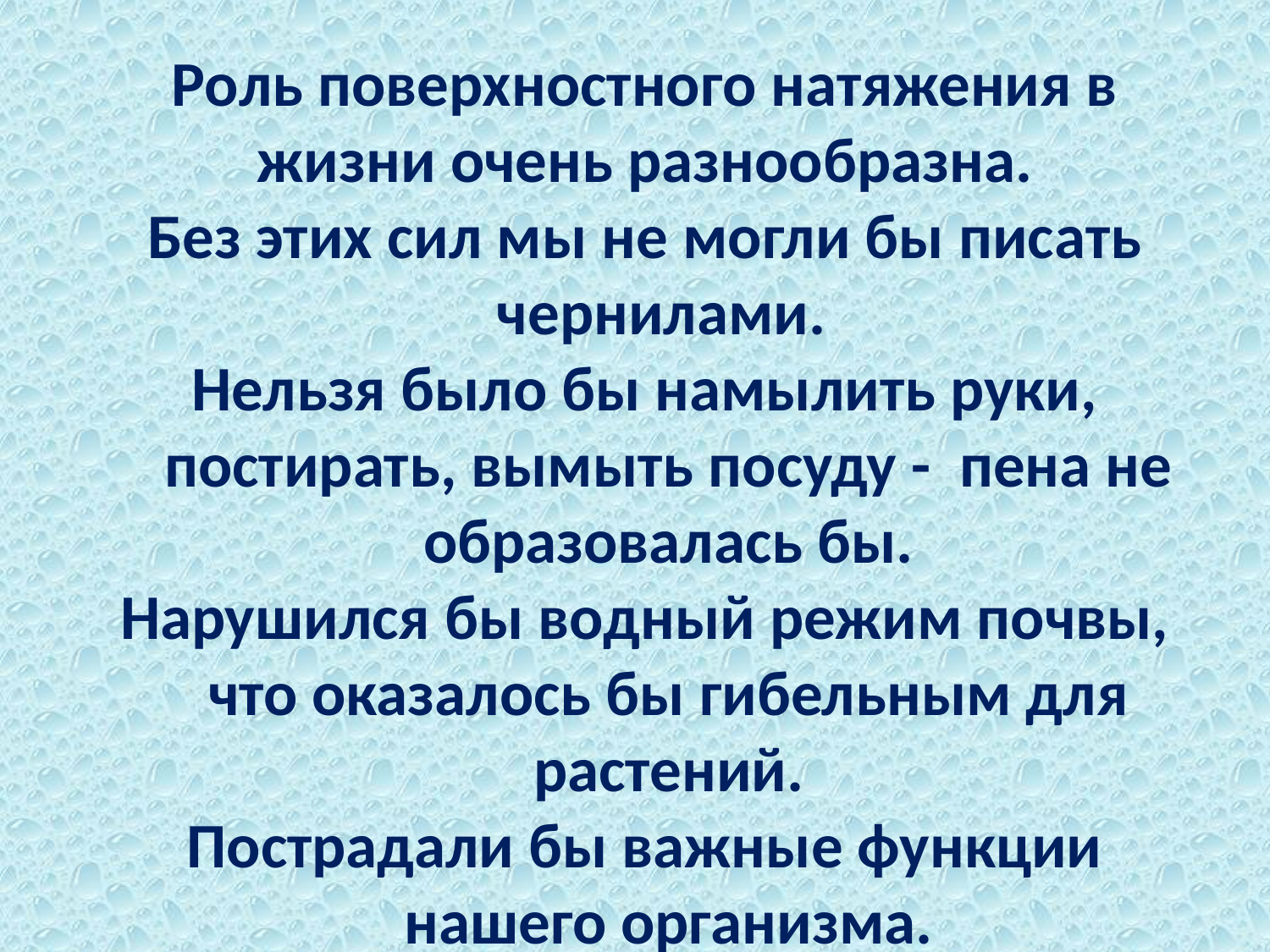

Роль поверхностного натяжения в жизни очень разнообразна.
Без этих сил мы не могли бы писать чернилами.
Нельзя было бы намылить руки, постирать, вымыть посуду -  пена не образовалась бы.
Нарушился бы водный режим почвы, что оказалось бы гибельным для растений.
Пострадали бы важные функции нашего организма.
#